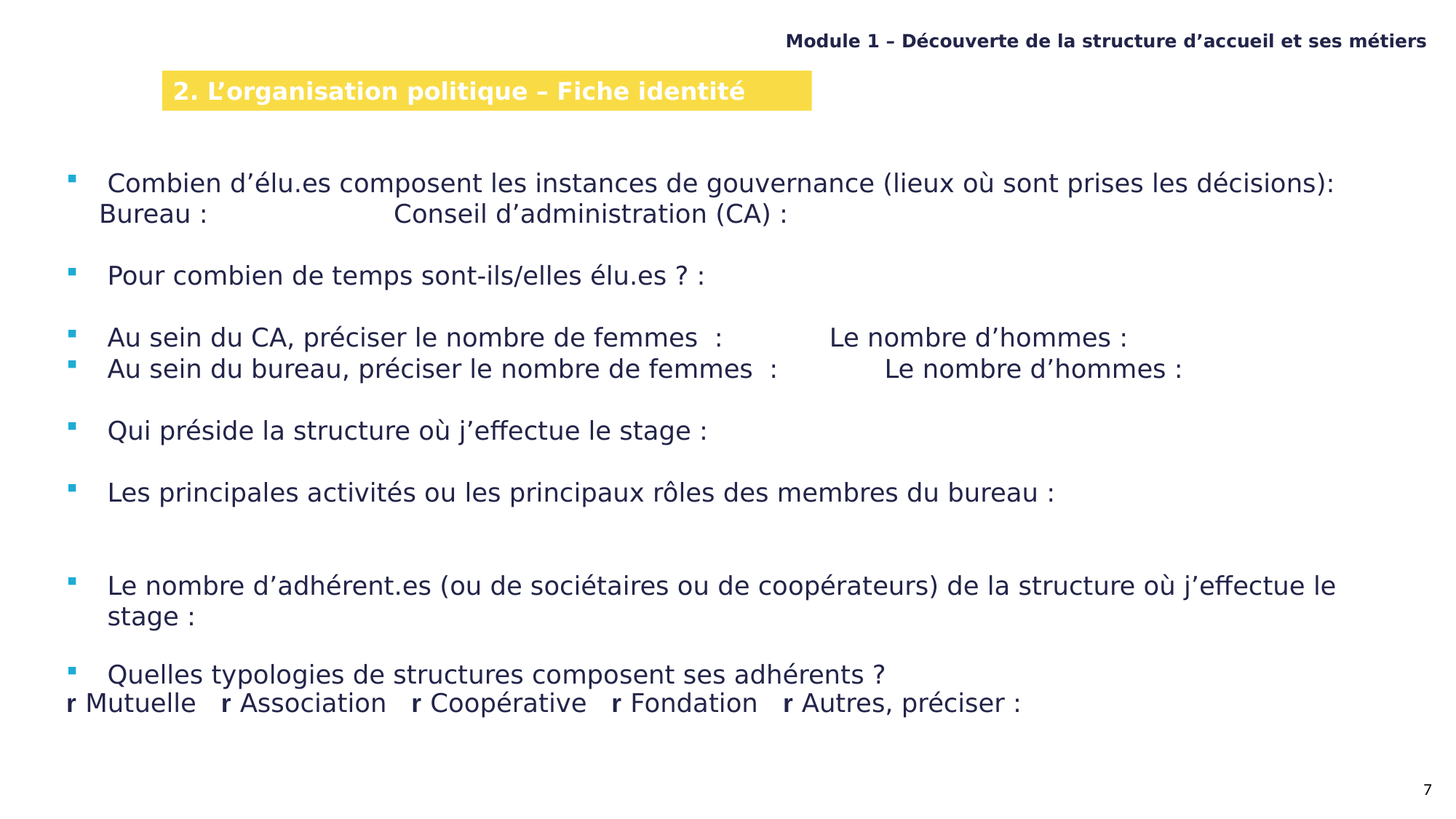

Module 1 – Découverte de la structure d’accueil et ses métiers
2. L’organisation politique – Fiche identité
Combien d’élu.es composent les instances de gouvernance (lieux où sont prises les décisions):
    Bureau :		Conseil d’administration (CA) :

Pour combien de temps sont-ils/elles élu.es ? :

Au sein du CA, préciser le nombre de femmes  :             Le nombre d’hommes :
Au sein du bureau, préciser le nombre de femmes  :             Le nombre d’hommes :

Qui préside la structure où j’effectue le stage :

Les principales activités ou les principaux rôles des membres du bureau :

Le nombre d’adhérent.es (ou de sociétaires ou de coopérateurs) de la structure où j’effectue le stage :

Quelles typologies de structures composent ses adhérents ?
r Mutuelle   r Association   r Coopérative   r Fondation   r Autres, préciser :

7